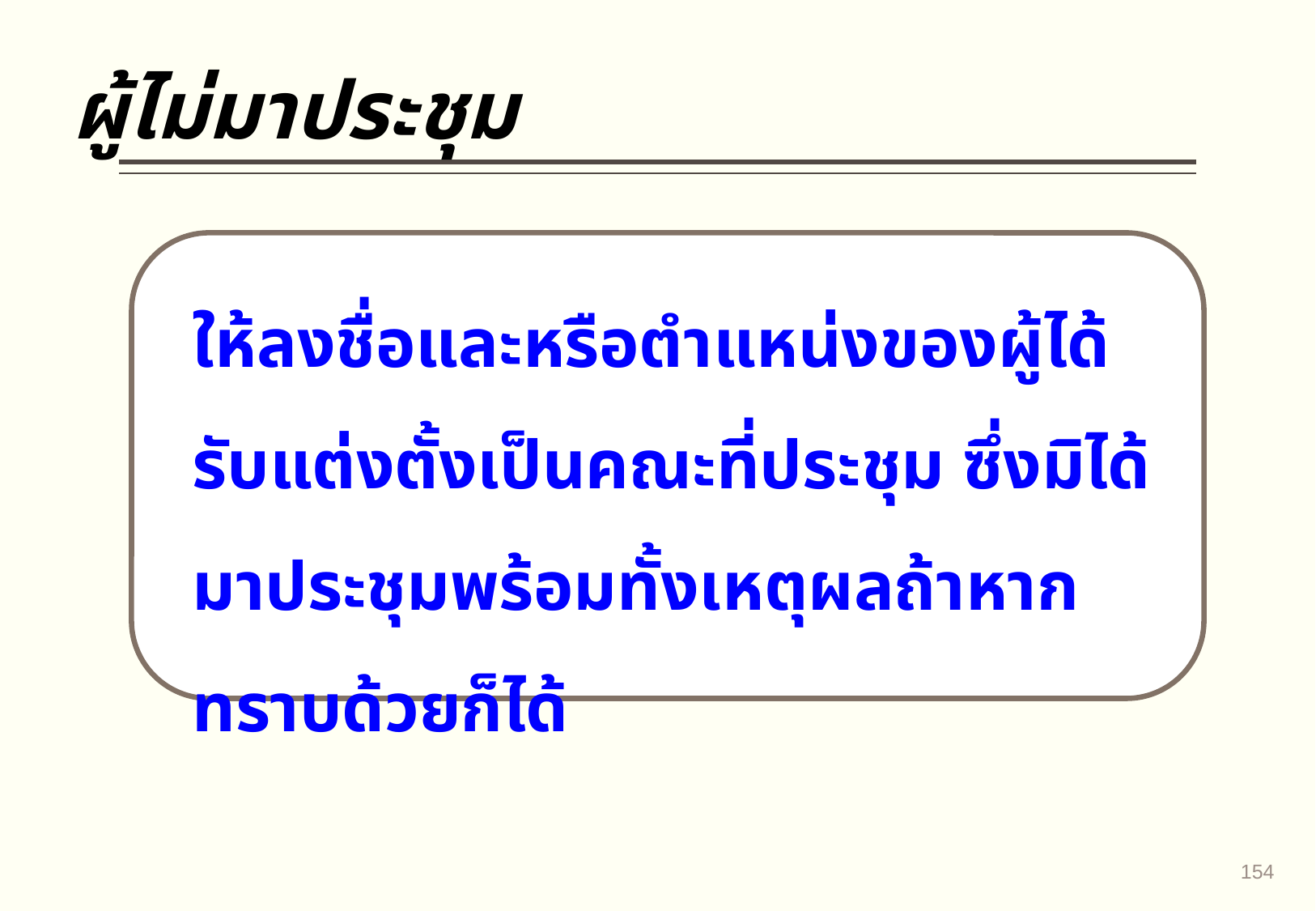

ผู้ไม่มาประชุม

ให้ลงชื่อและหรือตำแหน่งของผู้ได้รับแต่งตั้งเป็นคณะที่ประชุม ซึ่งมิได้มาประชุมพร้อมทั้งเหตุผลถ้าหากทราบด้วยก็ได้
154